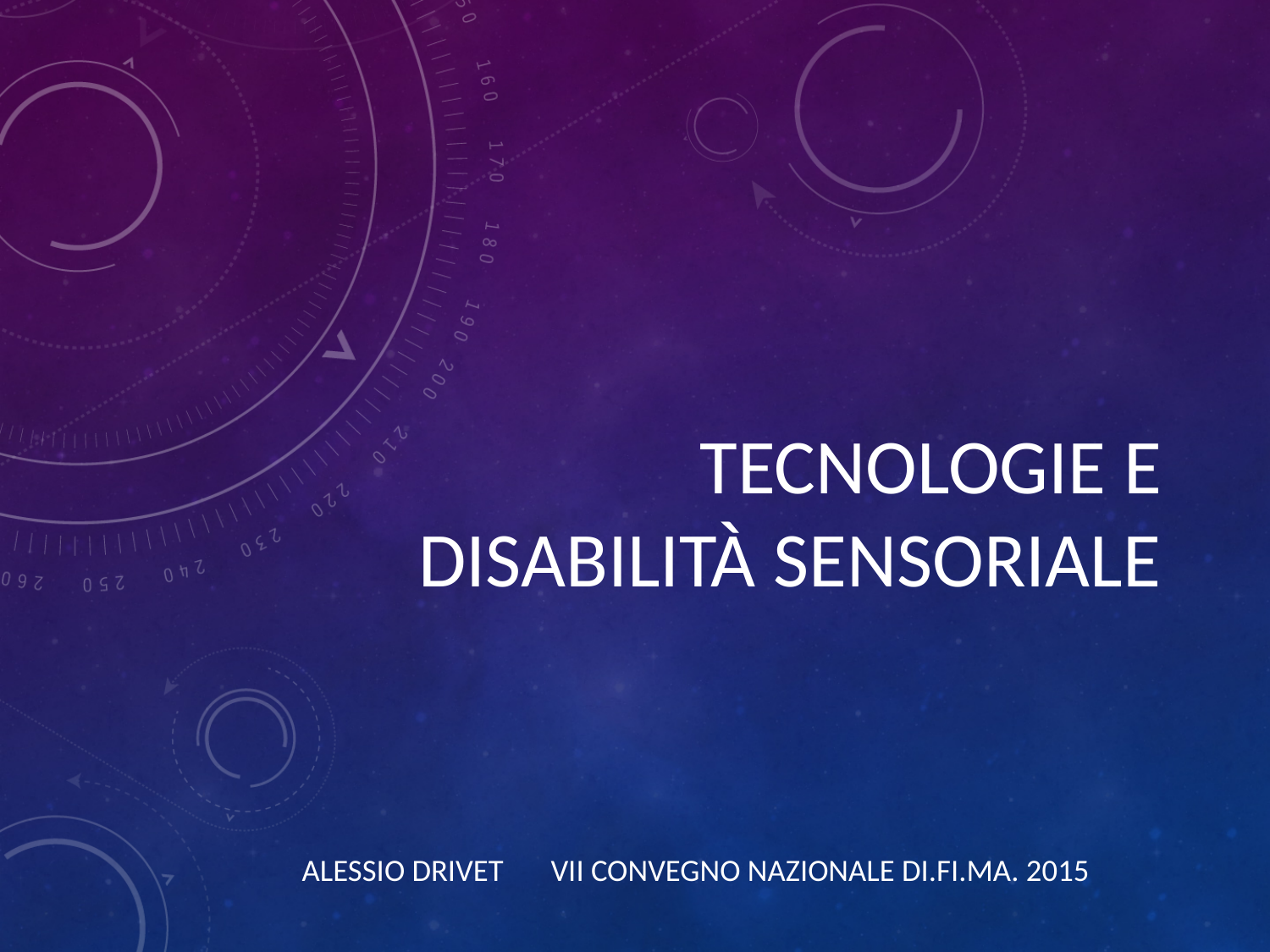

# Tecnologie e disabilità sensoriale
Alessio Drivet 		VII CONVEGNO NAZIONALE DI.FI.MA. 2015